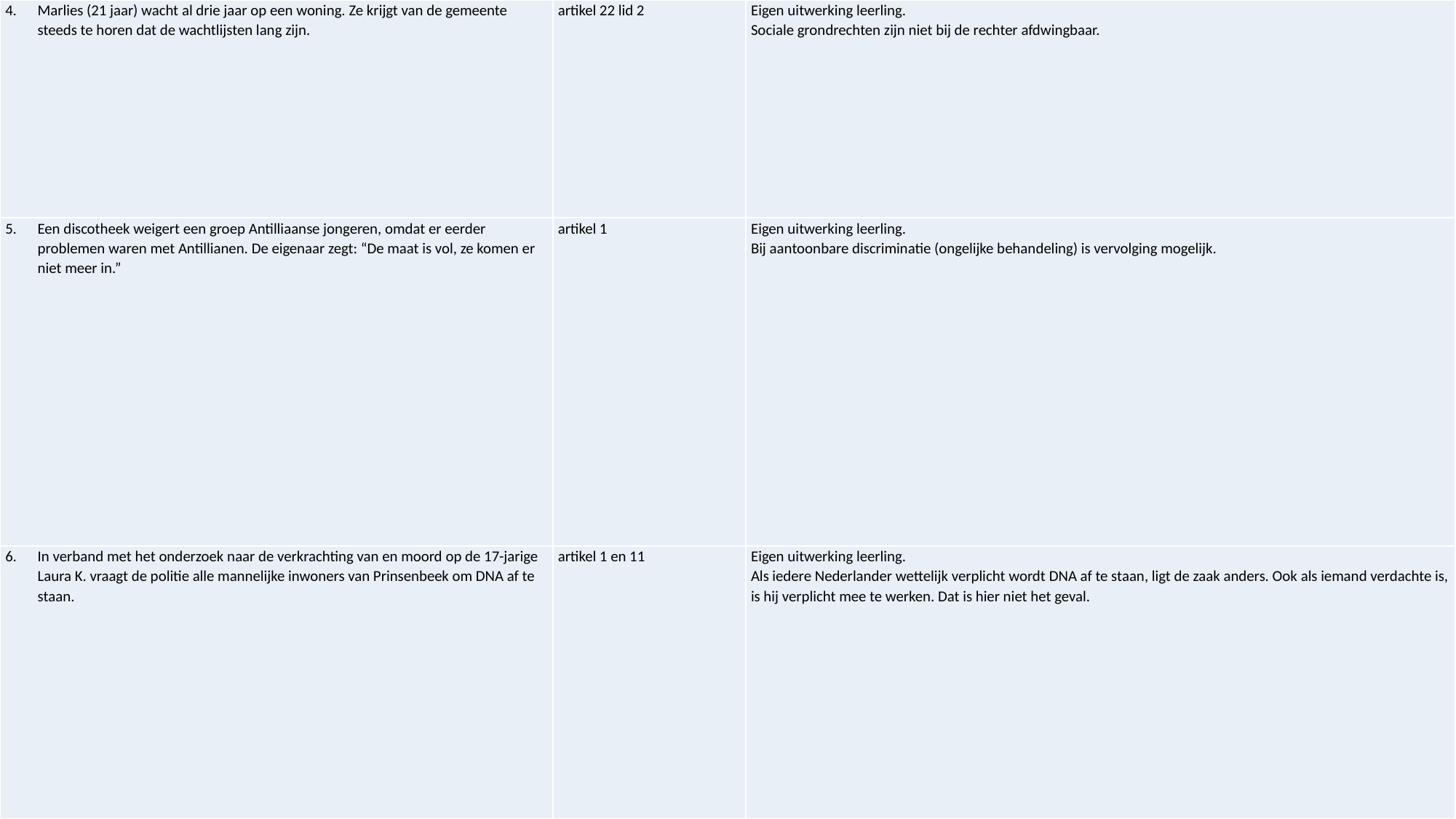

| 4. Marlies (21 jaar) wacht al drie jaar op een woning. Ze krijgt van de gemeente steeds te horen dat de wachtlijsten lang zijn. | artikel 22 lid 2 | Eigen uitwerking leerling. Sociale grondrechten zijn niet bij de rechter afdwingbaar. |
| --- | --- | --- |
| 5. Een discotheek weigert een groep Antilliaanse jongeren, omdat er eerder problemen waren met Antillianen. De eigenaar zegt: “De maat is vol, ze komen er niet meer in.” | artikel 1 | Eigen uitwerking leerling. Bij aantoonbare discriminatie (ongelijke behandeling) is vervolging mogelijk. |
| 6. In verband met het onderzoek naar de verkrachting van en moord op de 17-jarige Laura K. vraagt de politie alle mannelijke inwoners van Prinsenbeek om DNA af te staan. | artikel 1 en 11 | Eigen uitwerking leerling. Als iedere Nederlander wettelijk verplicht wordt DNA af te staan, ligt de zaak anders. Ook als iemand verdachte is, is hij verplicht mee te werken. Dat is hier niet het geval. |
#